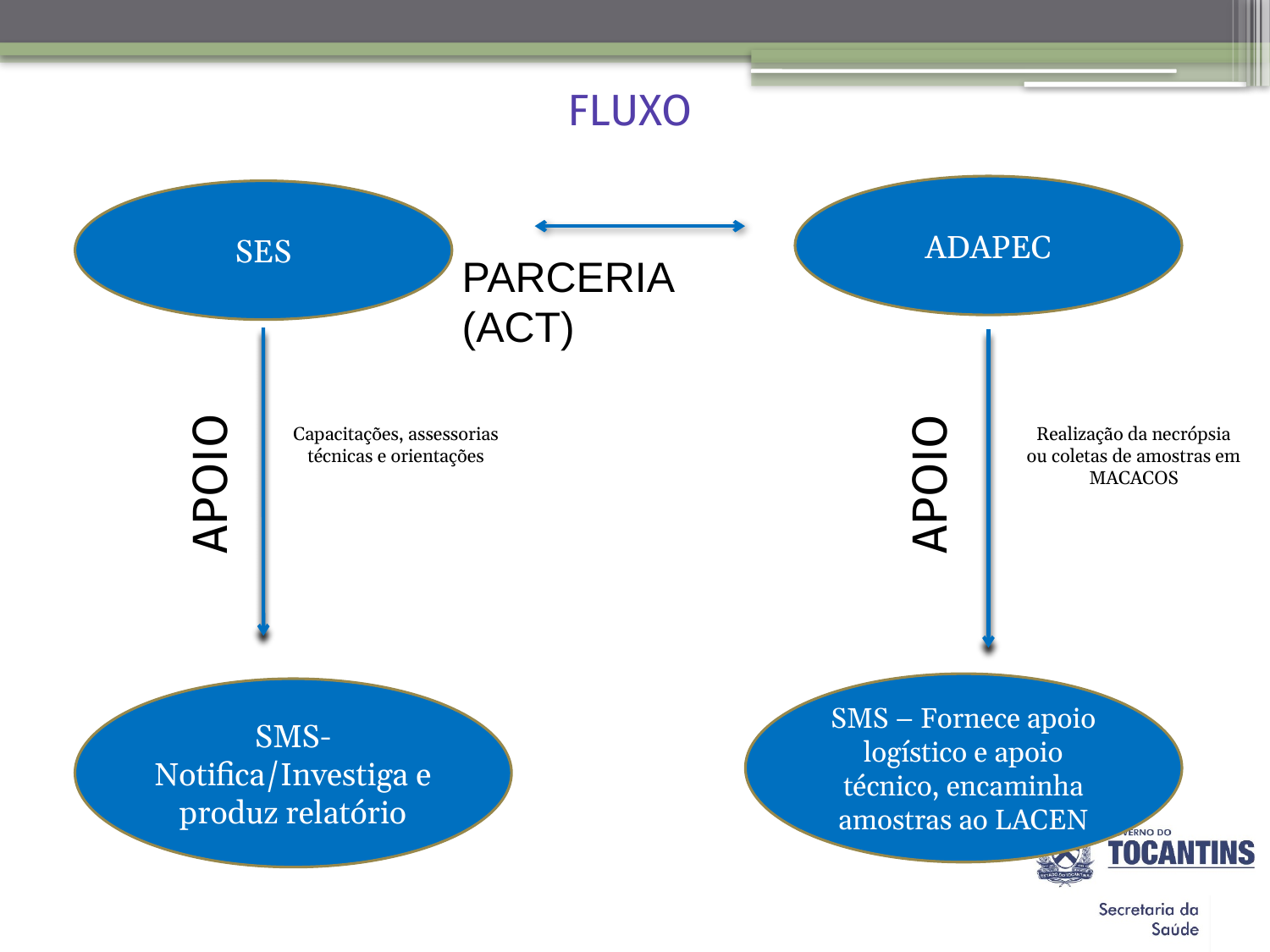

# FLUXO

ADAPEC
SES
PARCERIA    (ACT)
Capacitações, assessorias técnicas e orientações
Realização da necrópsia ou coletas de amostras em MACACOS
APOIO
APOIO
SMS – Fornece apoio logístico e apoio técnico, encaminha amostras ao LACEN
SMS- Notifica/Investiga e produz relatório